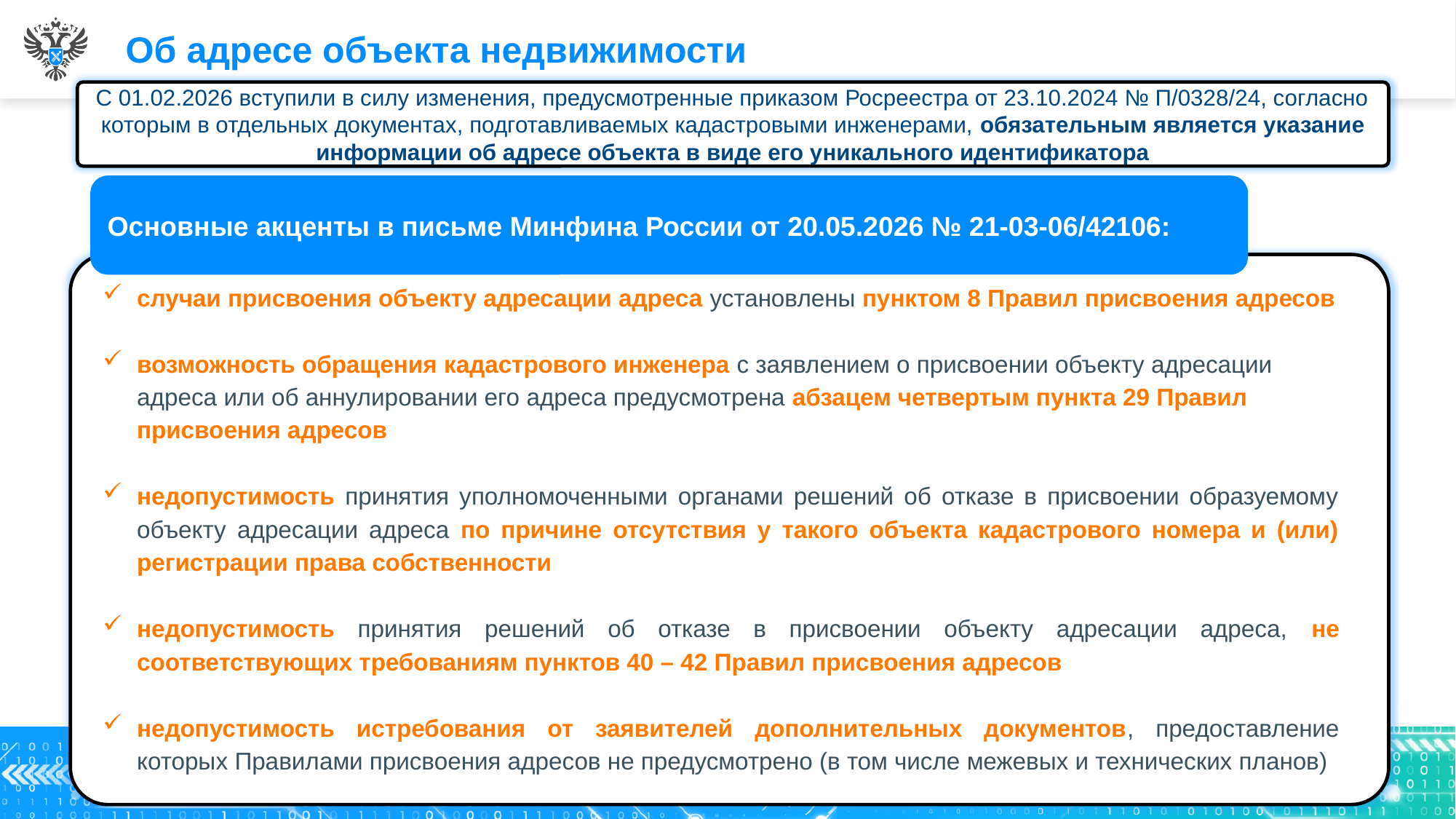

# Об адресе объекта недвижимости
С 01.02.2026 вступили в силу изменения, предусмотренные приказом Росреестра от 23.10.2024 № П/0328/24, согласно которым в отдельных документах, подготавливаемых кадастровыми инженерами, обязательным является указание информации об адресе объекта в виде его уникального идентификатора
Основные акценты в письме Минфина России от 20.05.2026 № 21-03-06/42106:

случаи присвоения объекту адресации адреса установлены пунктом 8 Правил присвоения адресов

возможность обращения кадастрового инженера с заявлением о присвоении объекту адресации адреса или об аннулировании его адреса предусмотрена абзацем четвертым пункта 29 Правил присвоения адресов
недопустимость принятия уполномоченными органами решений об отказе в присвоении образуемому объекту адресации адреса по причине отсутствия у такого объекта кадастрового номера и (или) регистрации права собственности

недопустимость принятия решений об отказе в присвоении объекту адресации адреса, не соответствующих требованиям пунктов 40 – 42 Правил присвоения адресов

недопустимость истребования от заявителей дополнительных документов, предоставление которых Правилами присвоения адресов не предусмотрено (в том числе межевых и технических планов)